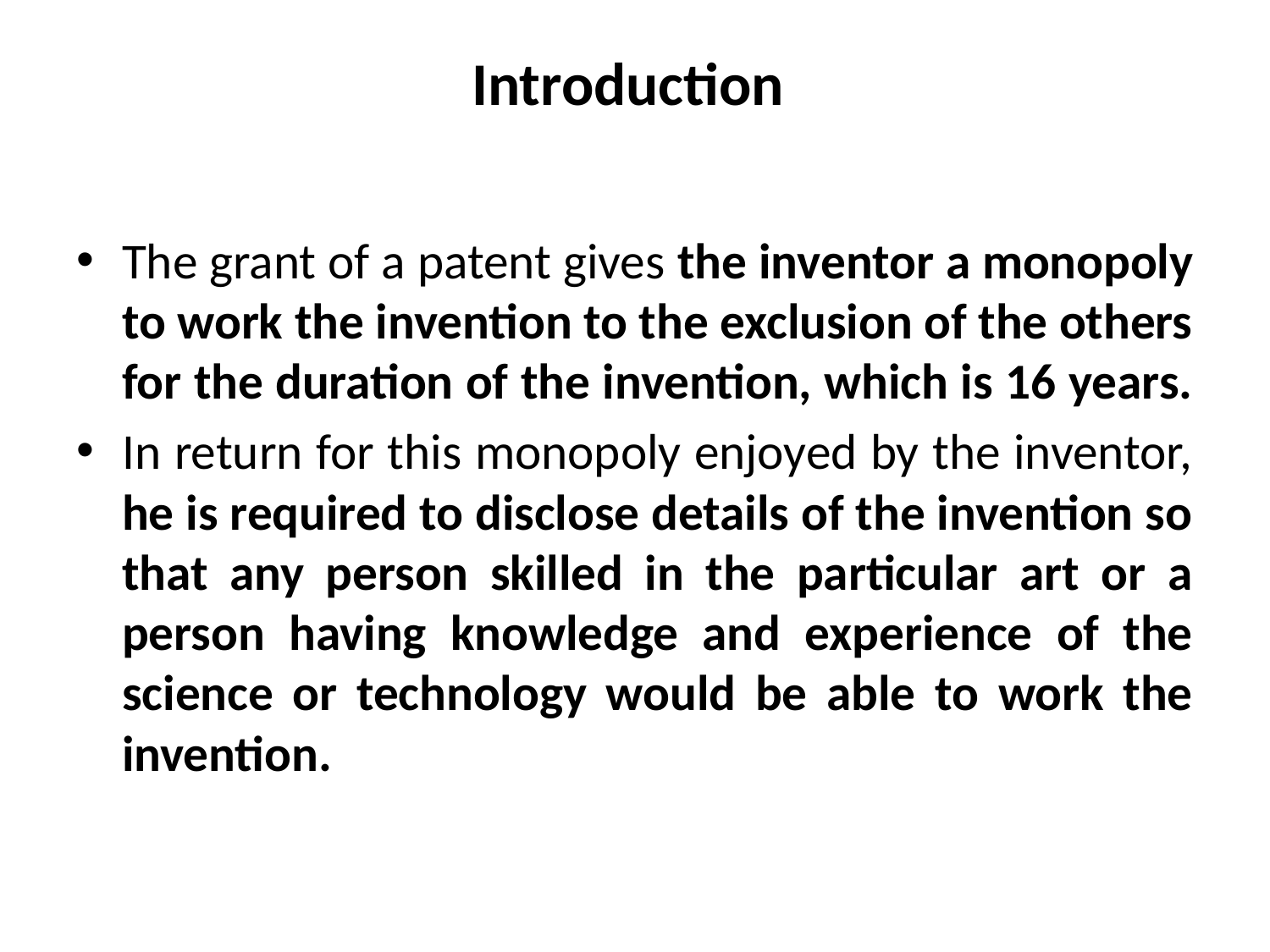

# Introduction
The grant of a patent gives the inventor a monopoly to work the invention to the exclusion of the others for the duration of the invention, which is 16 years.
In return for this monopoly enjoyed by the inventor, he is required to disclose details of the invention so that any person skilled in the particular art or a person having knowledge and experience of the science or technology would be able to work the invention.